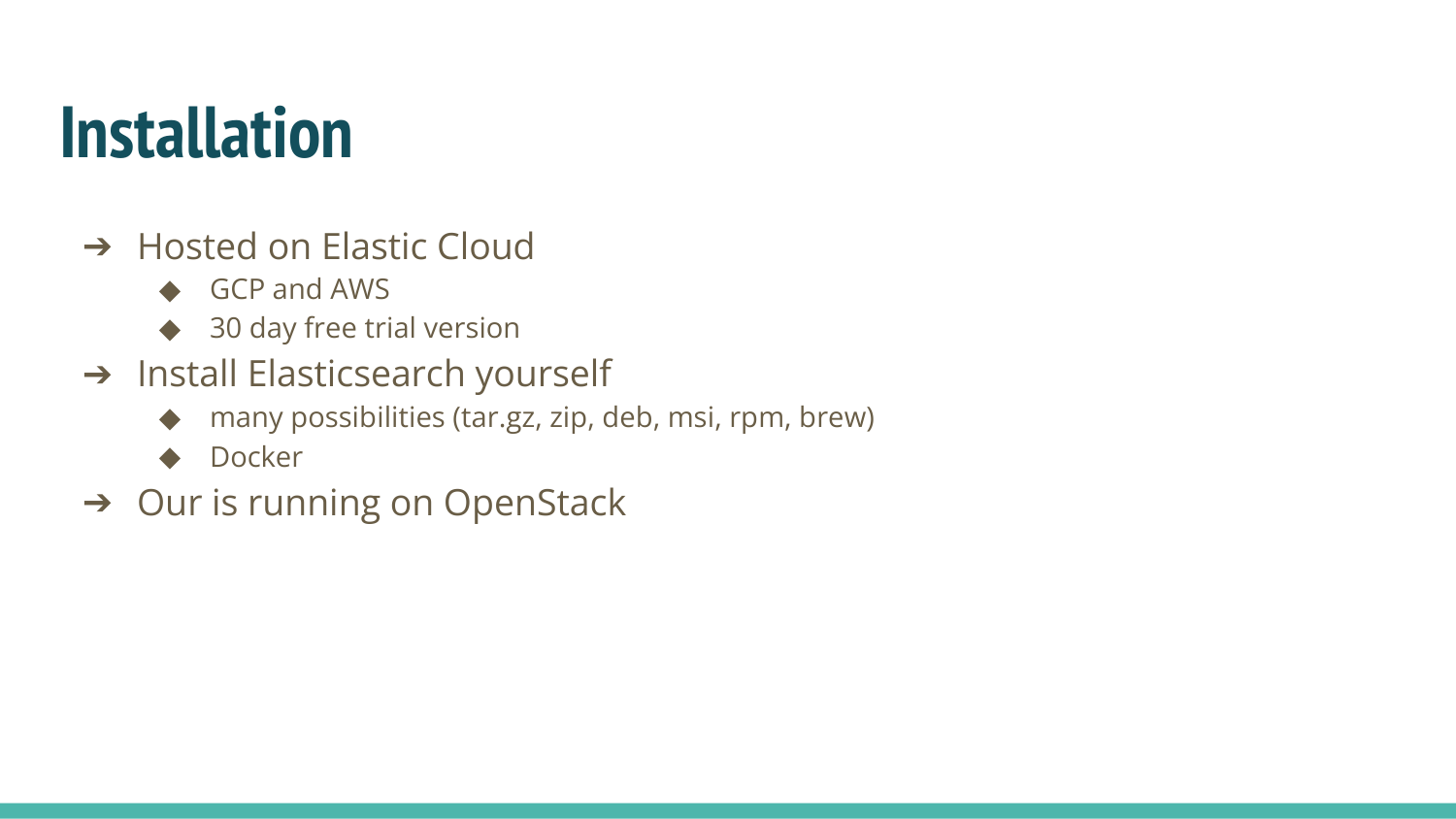

# Installation
Hosted on Elastic Cloud
GCP and AWS
30 day free trial version
Install Elasticsearch yourself
many possibilities (tar.gz, zip, deb, msi, rpm, brew)
Docker
Our is running on OpenStack